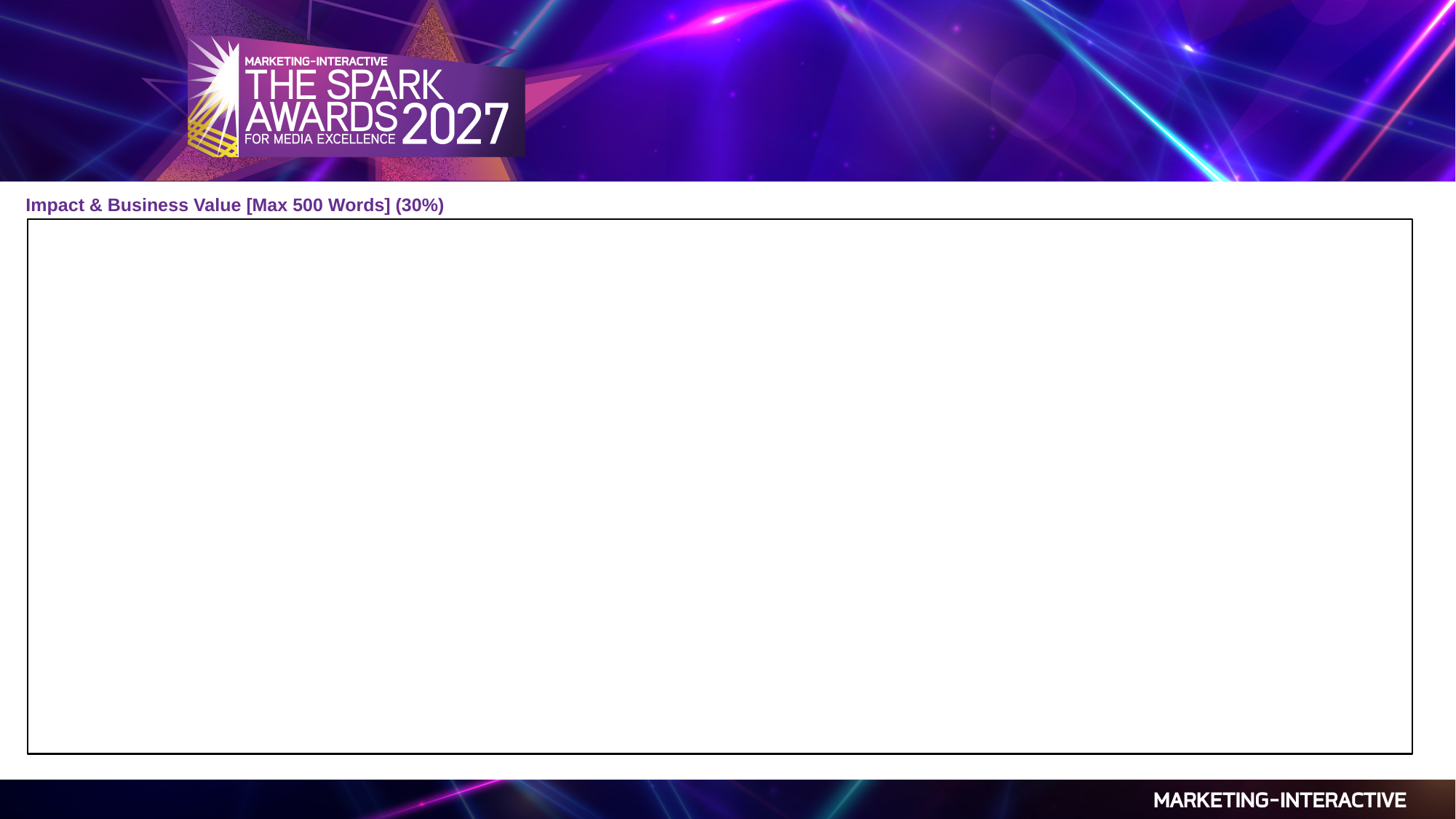

Impact & Business Value [Max 500 Words] (30%)